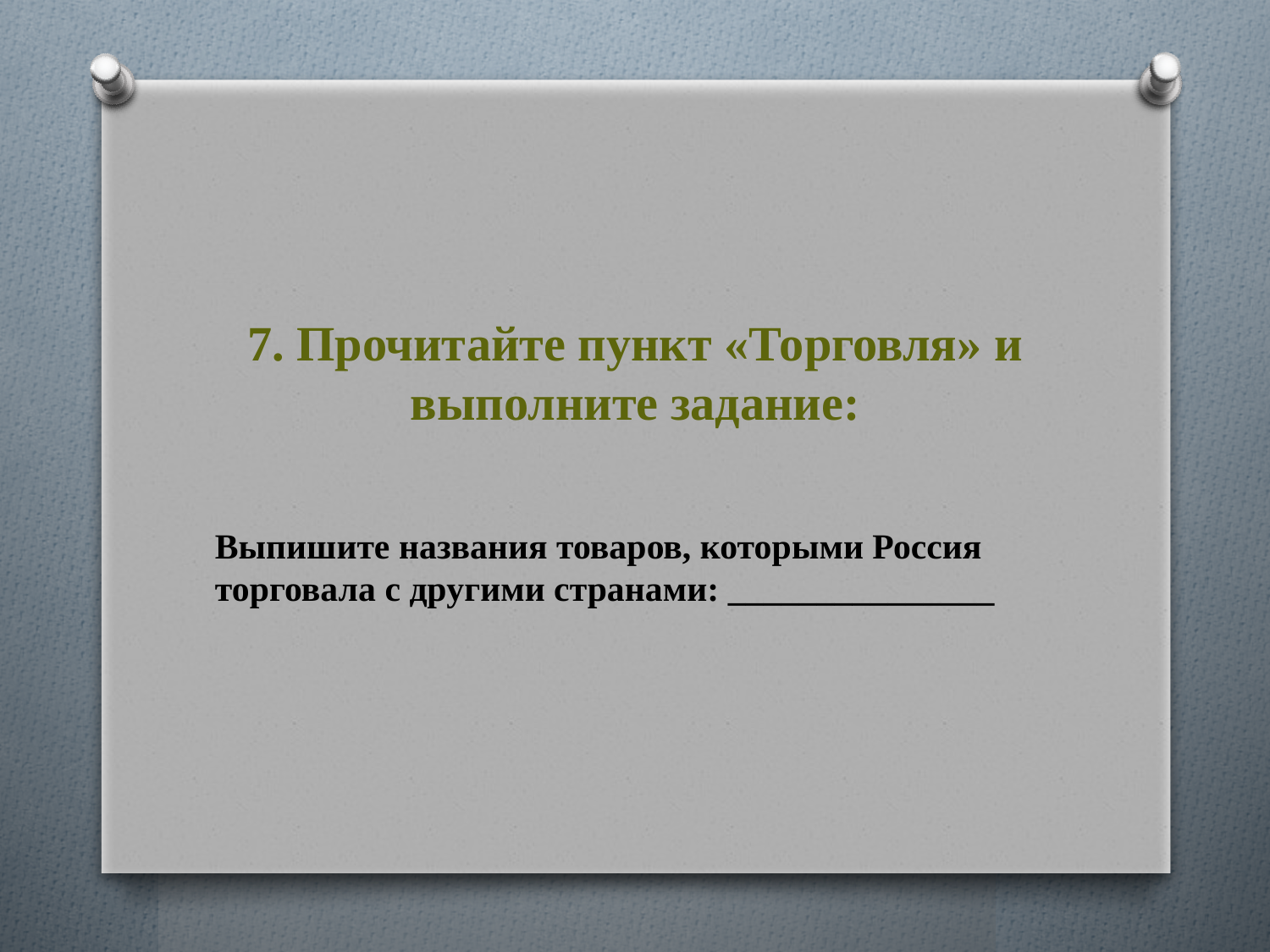

# 7. Прочитайте пункт «Торговля» и выполните задание:
Выпишите названия товаров, которыми Россия торговала с другими странами: _______________